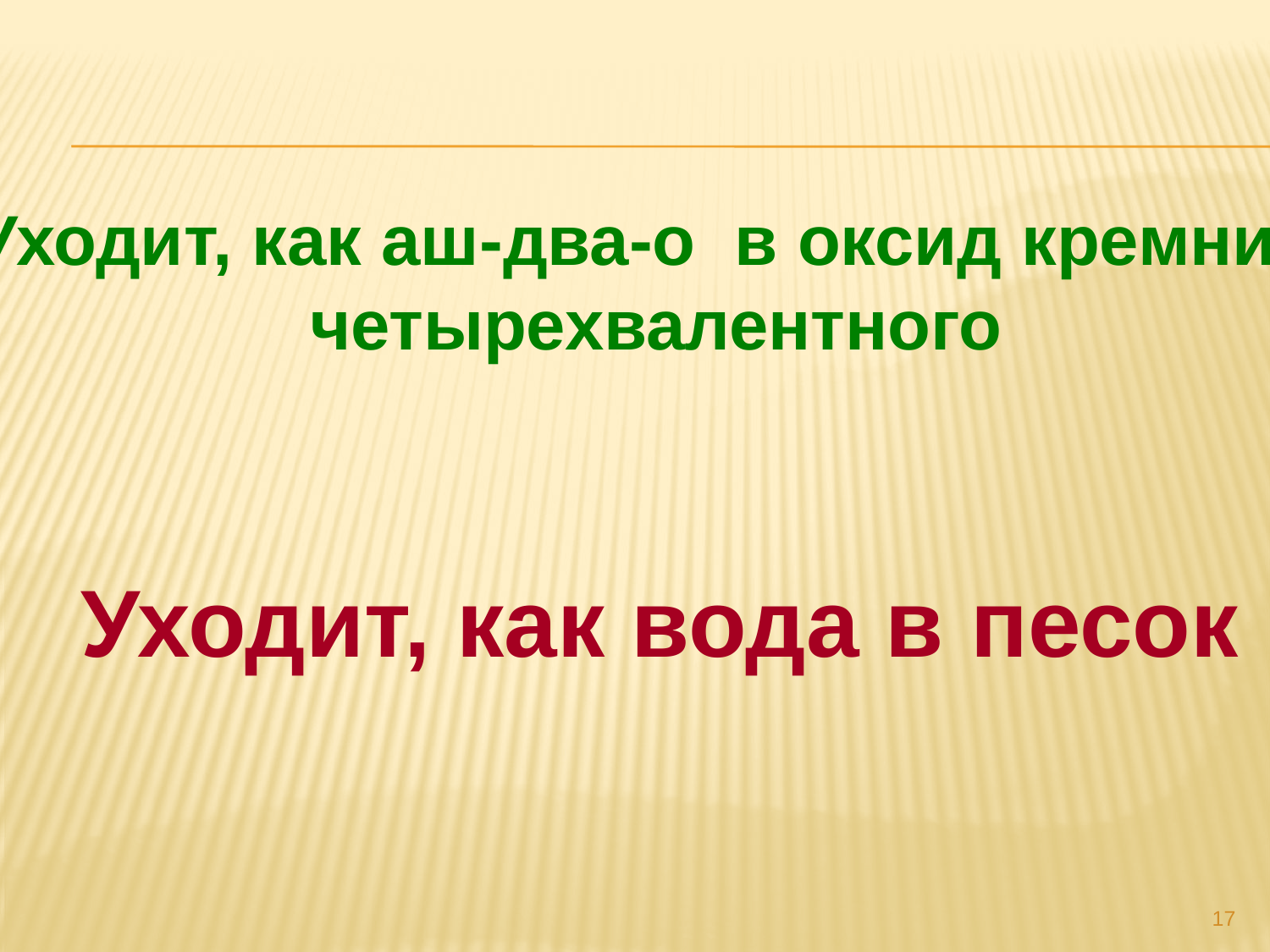

Уходит, как аш-два-о  в оксид кремния
четырехвалентного
Уходит, как вода в песок
17